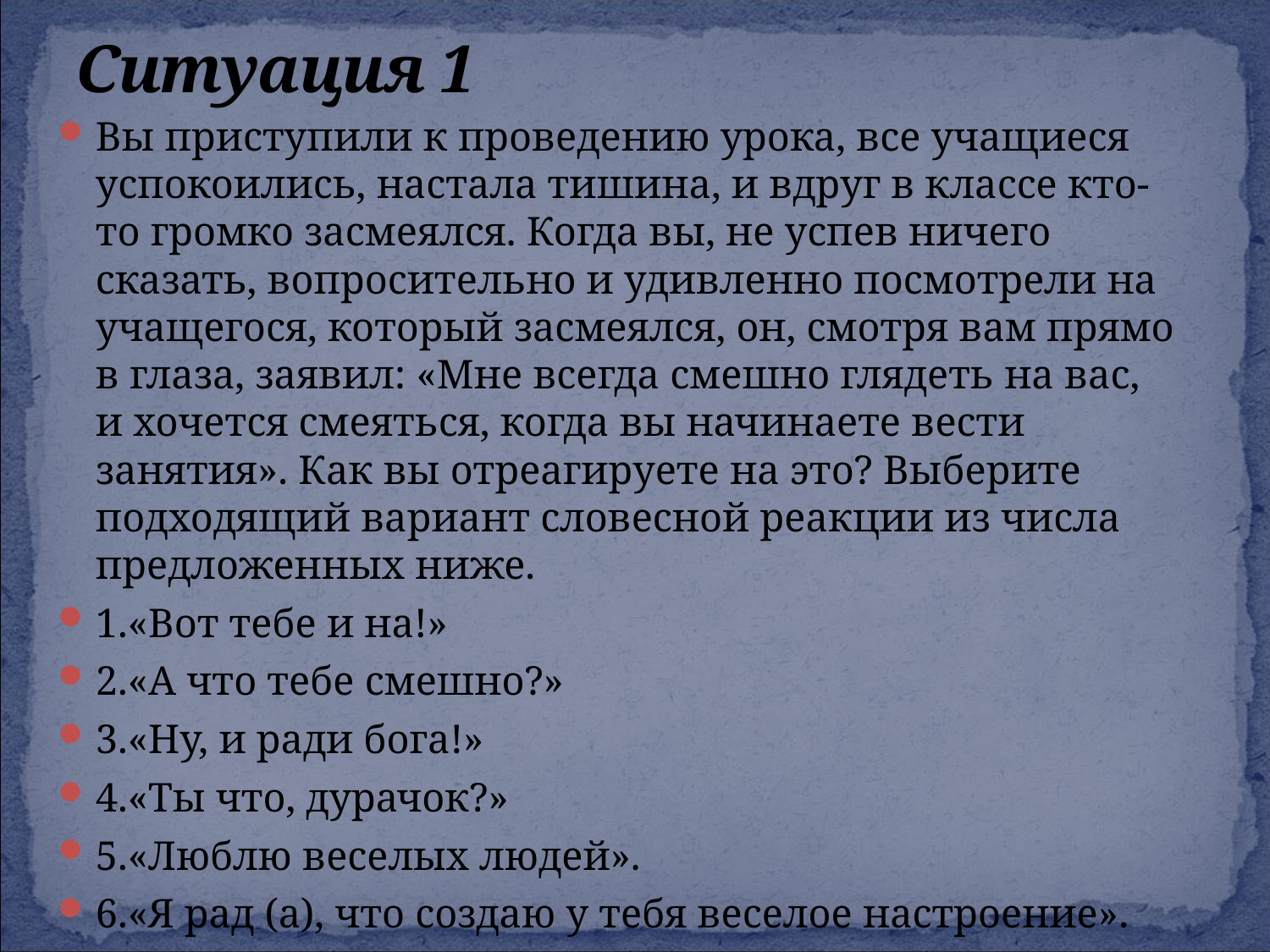

# Ситуация 1
Вы приступили к проведению урока, все учащиеся успокоились, настала тишина, и вдруг в классе кто-то громко засмеялся. Когда вы, не успев ничего сказать, вопросительно и удивленно посмотрели на учащегося, который засмеялся, он, смотря вам прямо в глаза, заявил: «Мне всегда смешно глядеть на вас, и хочется смеяться, когда вы начинаете вести занятия». Как вы отреагируете на это? Выберите подходящий вариант словесной реакции из числа предложенных ниже.
1.«Вот тебе и на!»
2.«А что тебе смешно?»
3.«Ну, и ради бога!»
4.«Ты что, дурачок?»
5.«Люблю веселых людей».
6.«Я рад (а), что создаю у тебя веселое настроение».
 7….